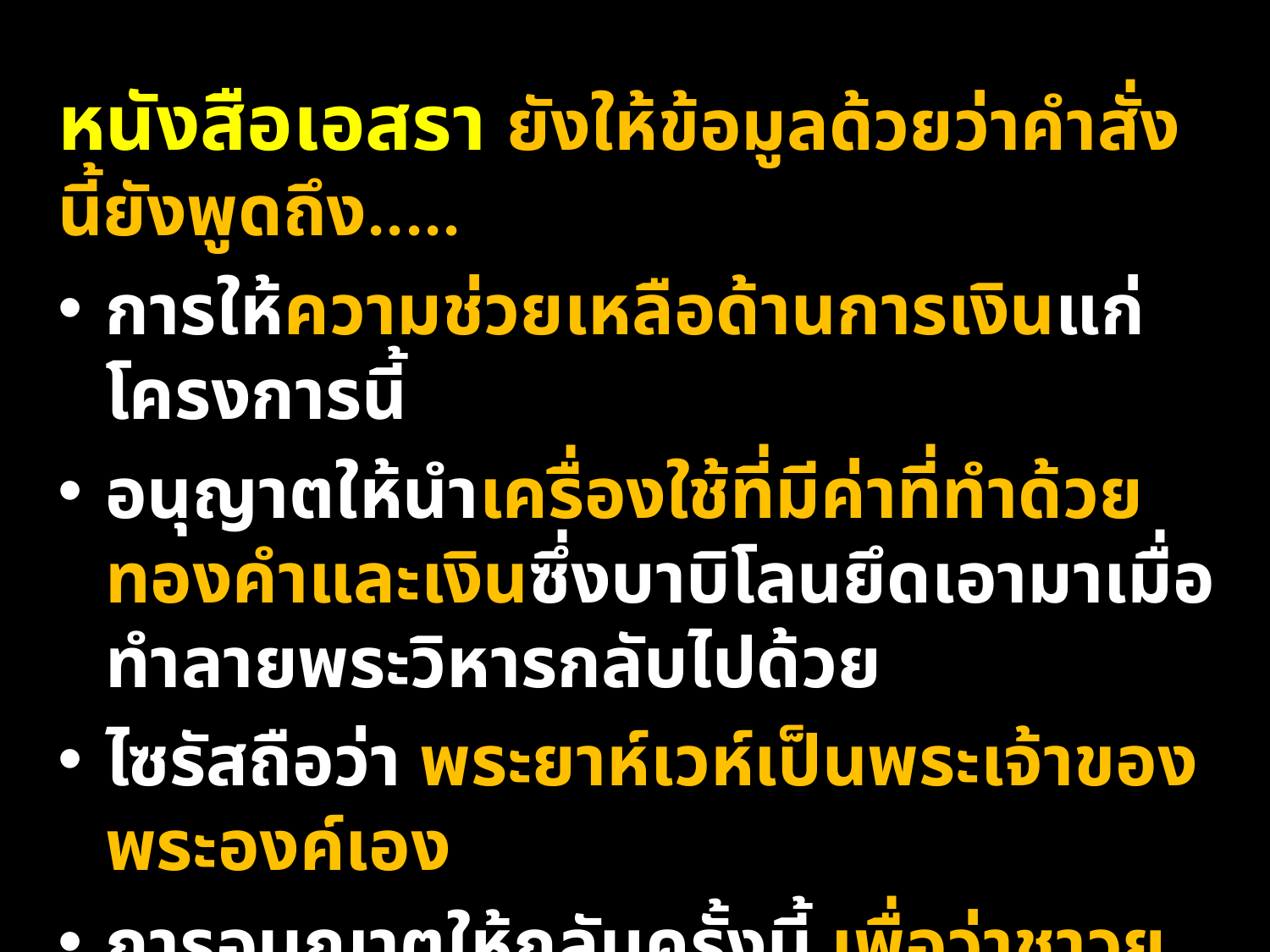

หนังสือเอสรา ยังให้ข้อมูลด้วยว่าคำสั่งนี้ยังพูดถึง.....
การให้ความช่วยเหลือด้านการเงินแก่โครงการนี้
อนุญาตให้นำเครื่องใช้ที่มีค่าที่ทำด้วยทองคำและเงินซึ่งบาบิโลนยึดเอามาเมื่อทำลายพระวิหารกลับไปด้วย
ไซรัสถือว่า พระยาห์เวห์เป็นพระเจ้าของพระองค์เอง
การอนุญาตให้กลับครั้งนี้ เพื่อว่าชาวยูดาห์จะได้อธิษฐานภาวนาเพื่อพระองค์และราชวงศ์ของพระองค์
นี่ทำให้ชาวยูดาห์ยังคงสวามิภักดิ์ต่อผู้นำชาวเปอร์เซีย